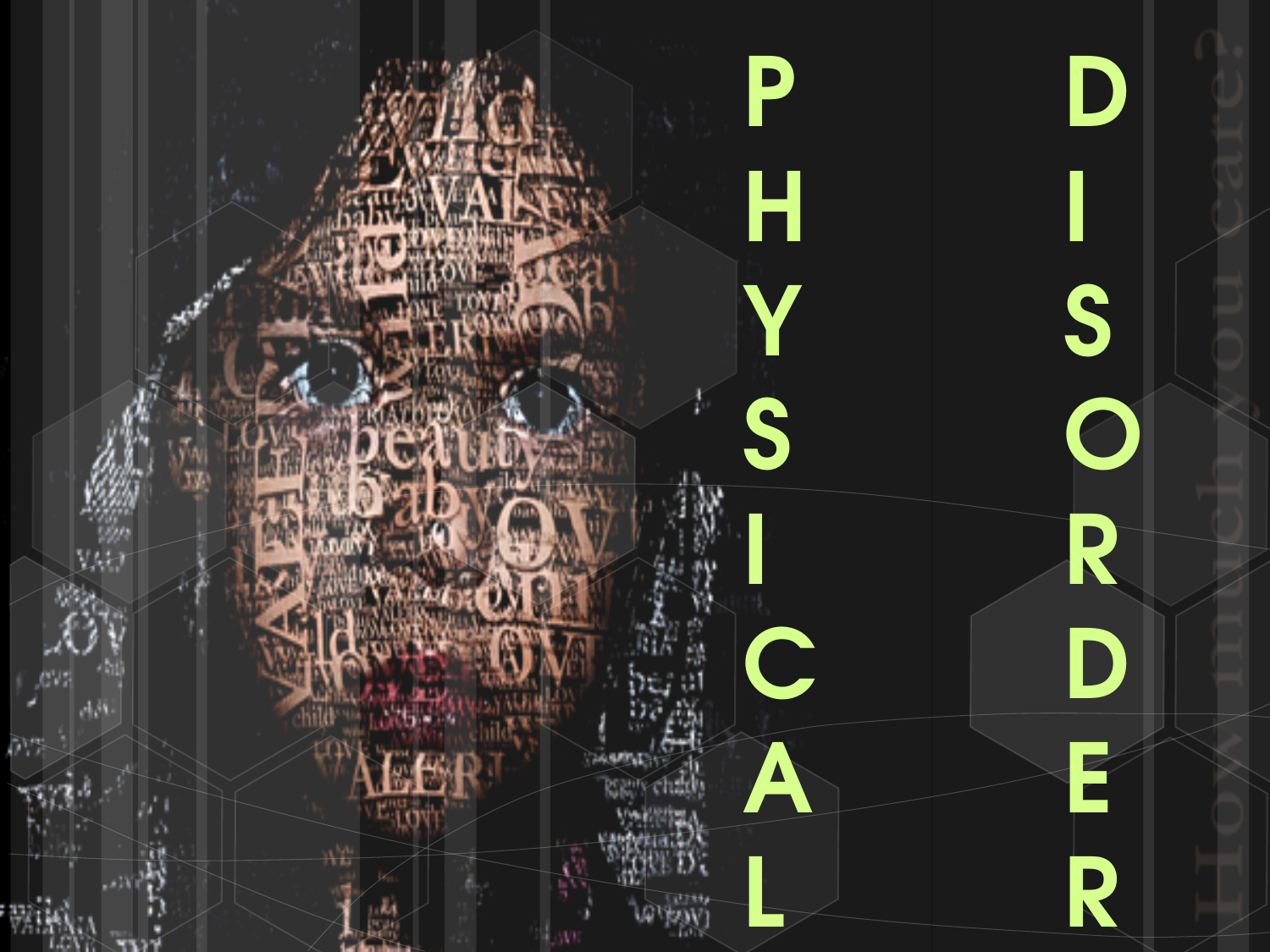

# P H Y S I C A L D I S O R D E R